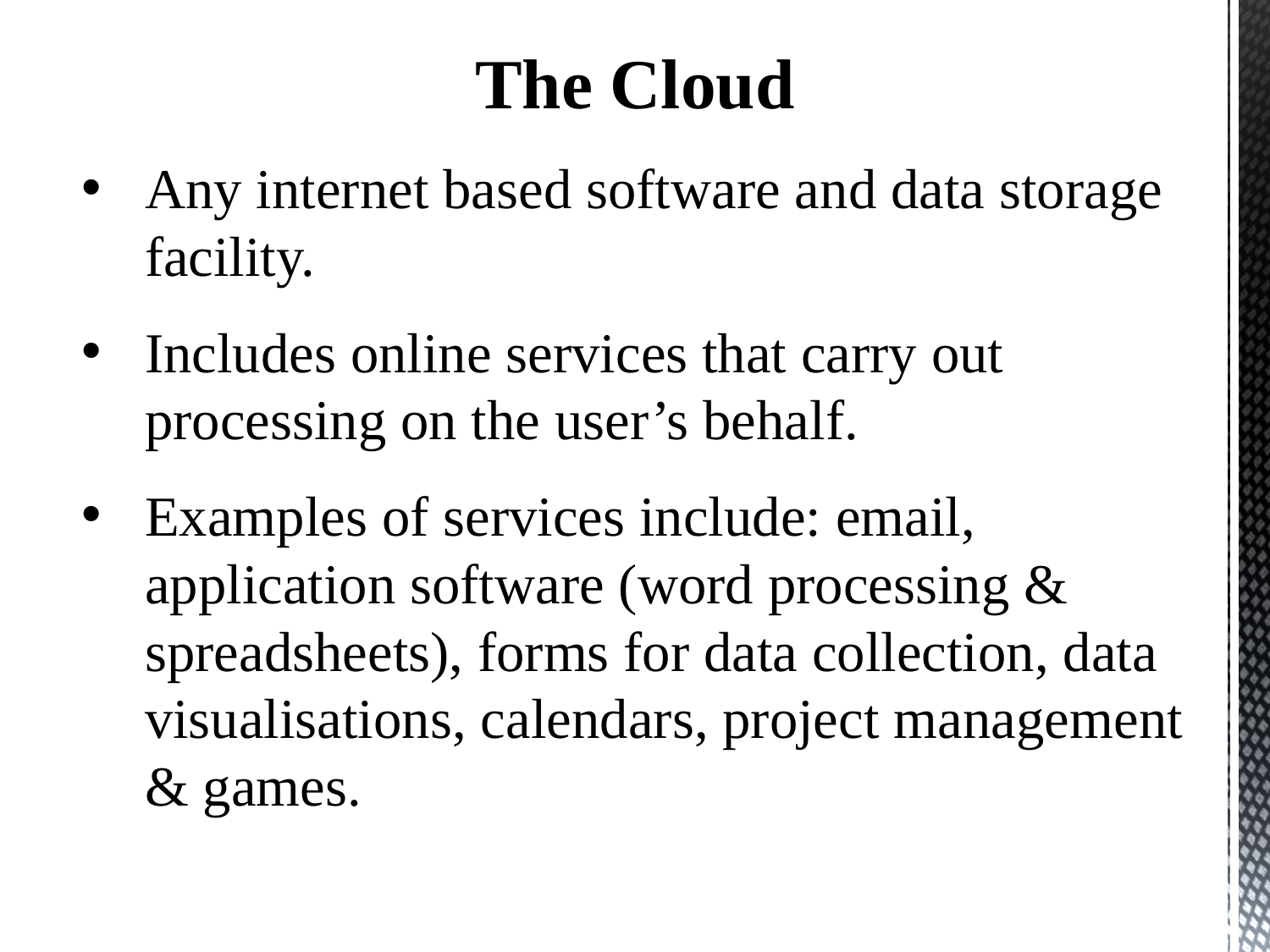

The Cloud
Any internet based software and data storage facility.
Includes online services that carry out processing on the user’s behalf.
Examples of services include: email, application software (word processing & spreadsheets), forms for data collection, data visualisations, calendars, project management & games.